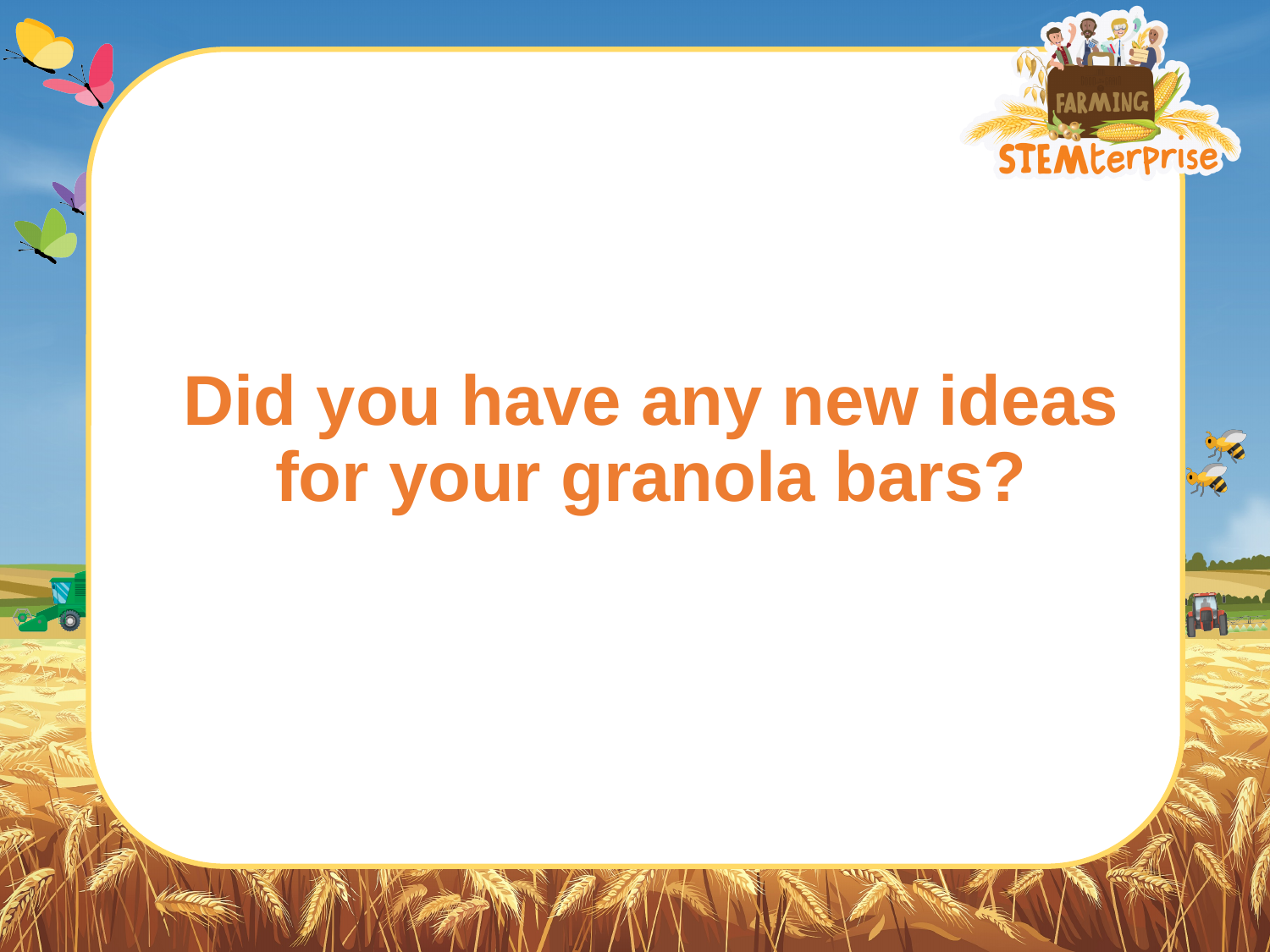

Did you have any new ideas for your granola bars?